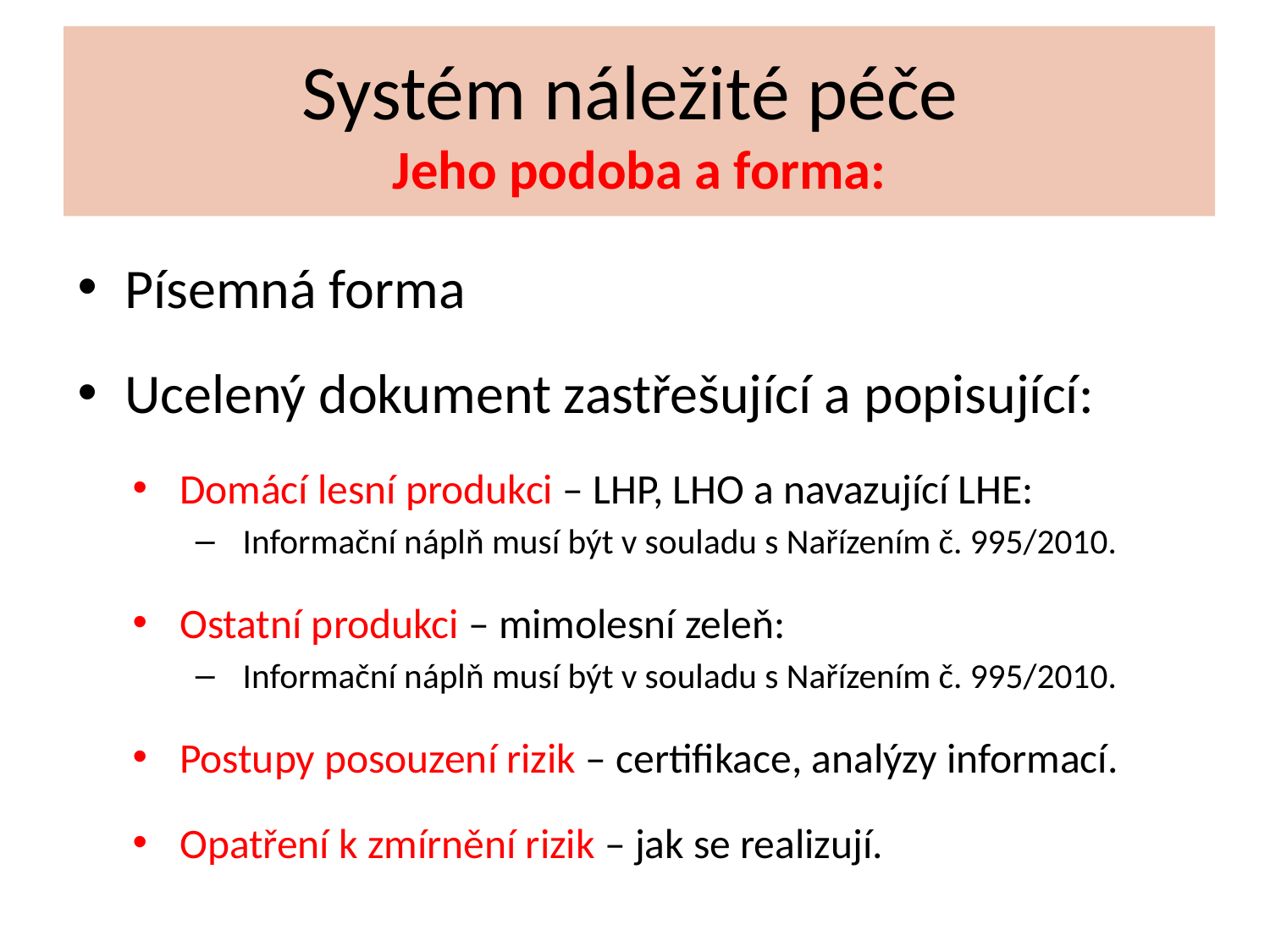

# Systém náležité péče Jeho podoba a forma:
Písemná forma

Ucelený dokument zastřešující a popisující:

Domácí lesní produkci – LHP, LHO a navazující LHE:
Informační náplň musí být v souladu s Nařízením č. 995/2010.

Ostatní produkci – mimolesní zeleň:
Informační náplň musí být v souladu s Nařízením č. 995/2010.

Postupy posouzení rizik – certifikace, analýzy informací.

Opatření k zmírnění rizik – jak se realizují.